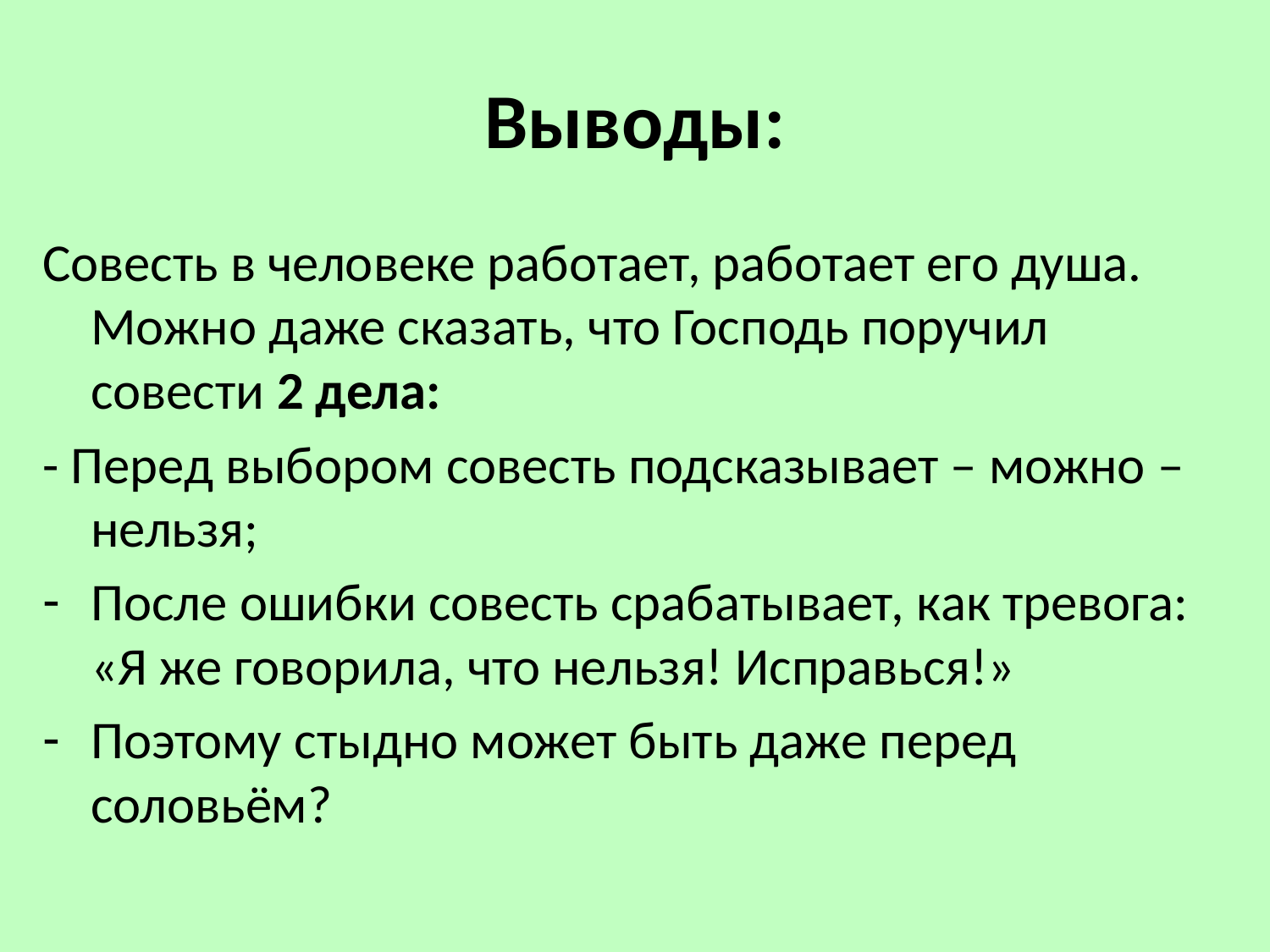

# Выводы:
Совесть в человеке работает, работает его душа. Можно даже сказать, что Господь поручил совести 2 дела:
- Перед выбором совесть подсказывает – можно – нельзя;
После ошибки совесть срабатывает, как тревога: «Я же говорила, что нельзя! Исправься!»
Поэтому стыдно может быть даже перед соловьём?